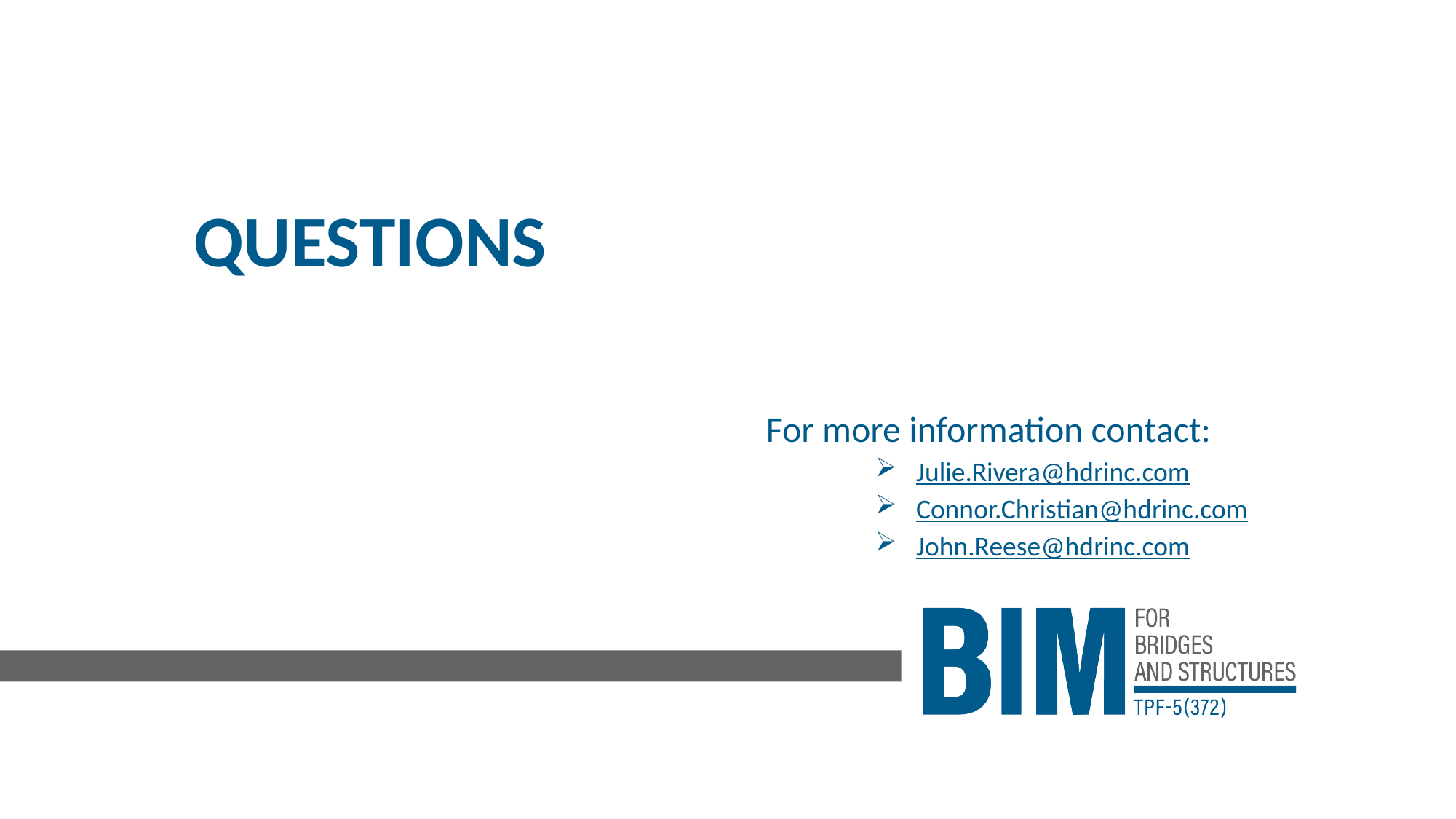

# QUESTIONS
For more information contact:
Julie.Rivera@hdrinc.com
Connor.Christian@hdrinc.com
John.Reese@hdrinc.com